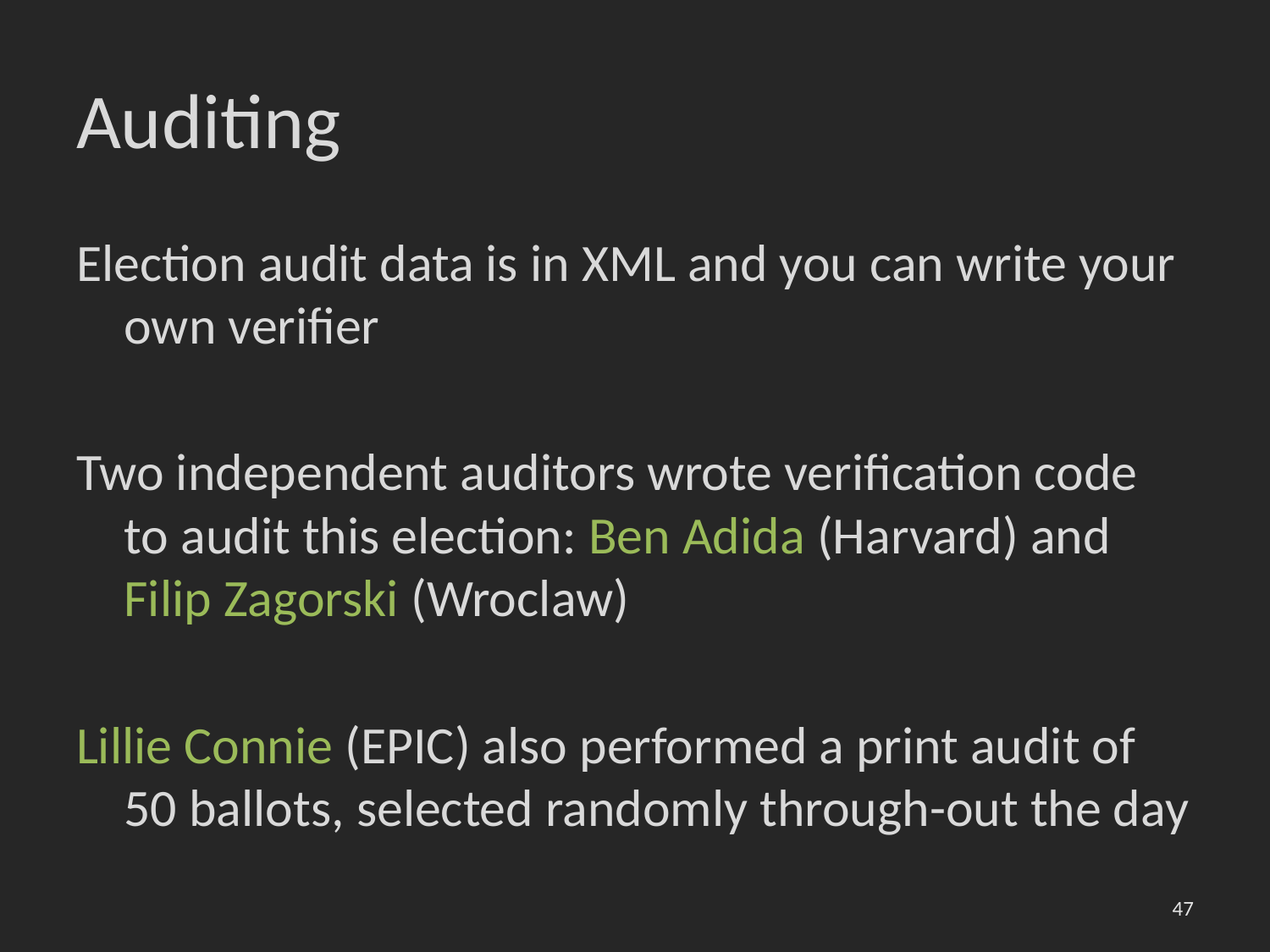

# Auditing
Election audit data is in XML and you can write your own verifier

Two independent auditors wrote verification code to audit this election: Ben Adida (Harvard) and Filip Zagorski (Wroclaw)

Lillie Connie (EPIC) also performed a print audit of 50 ballots, selected randomly through-out the day
47